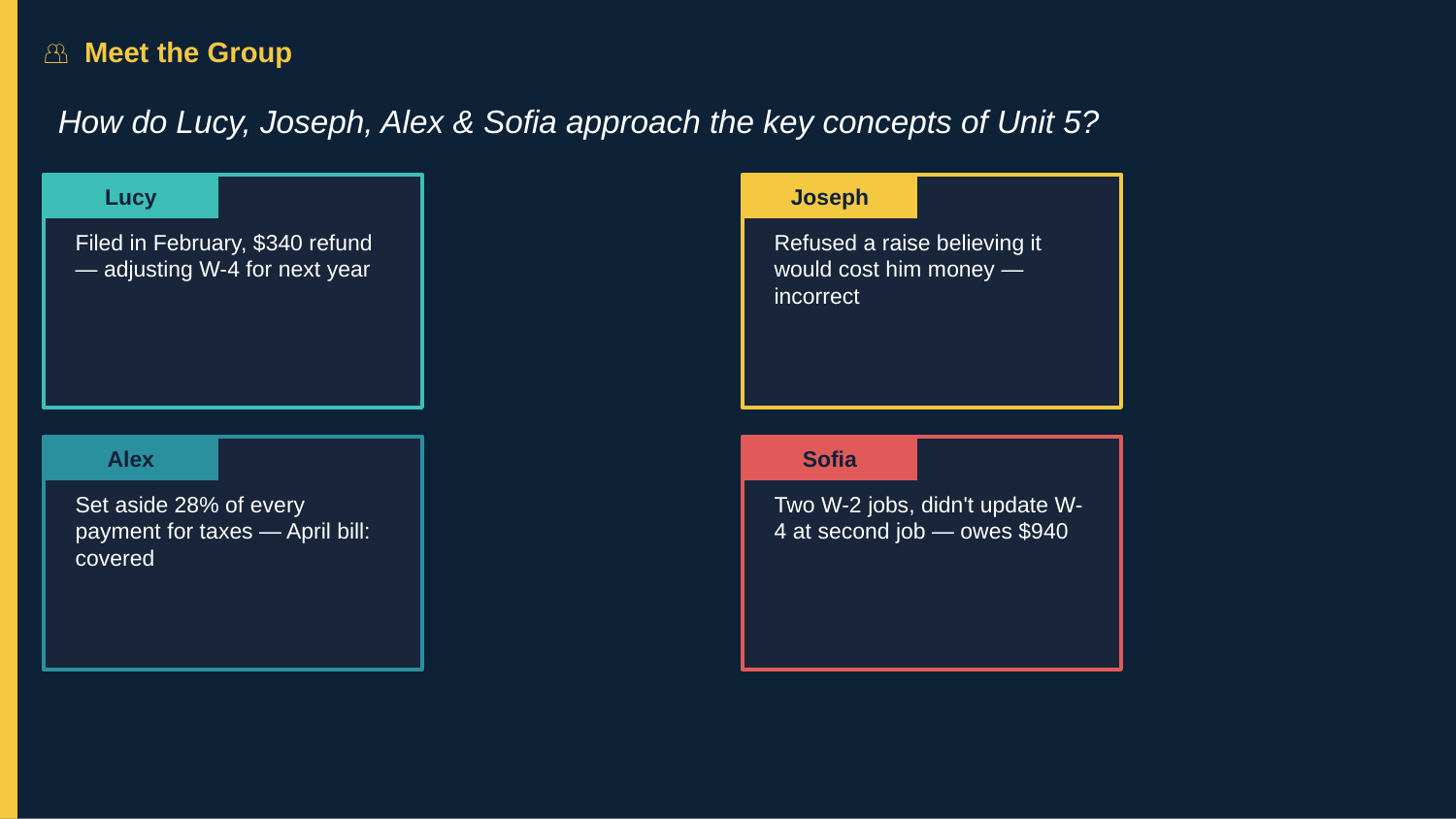

👥  Meet the Group
How do Lucy, Joseph, Alex & Sofia approach the key concepts of Unit 5?

Lucy

Joseph
Filed in February, $340 refund — adjusting W-4 for next year
Refused a raise believing it would cost him money — incorrect

Alex

Sofia
Set aside 28% of every payment for taxes — April bill: covered
Two W-2 jobs, didn't update W-4 at second job — owes $940